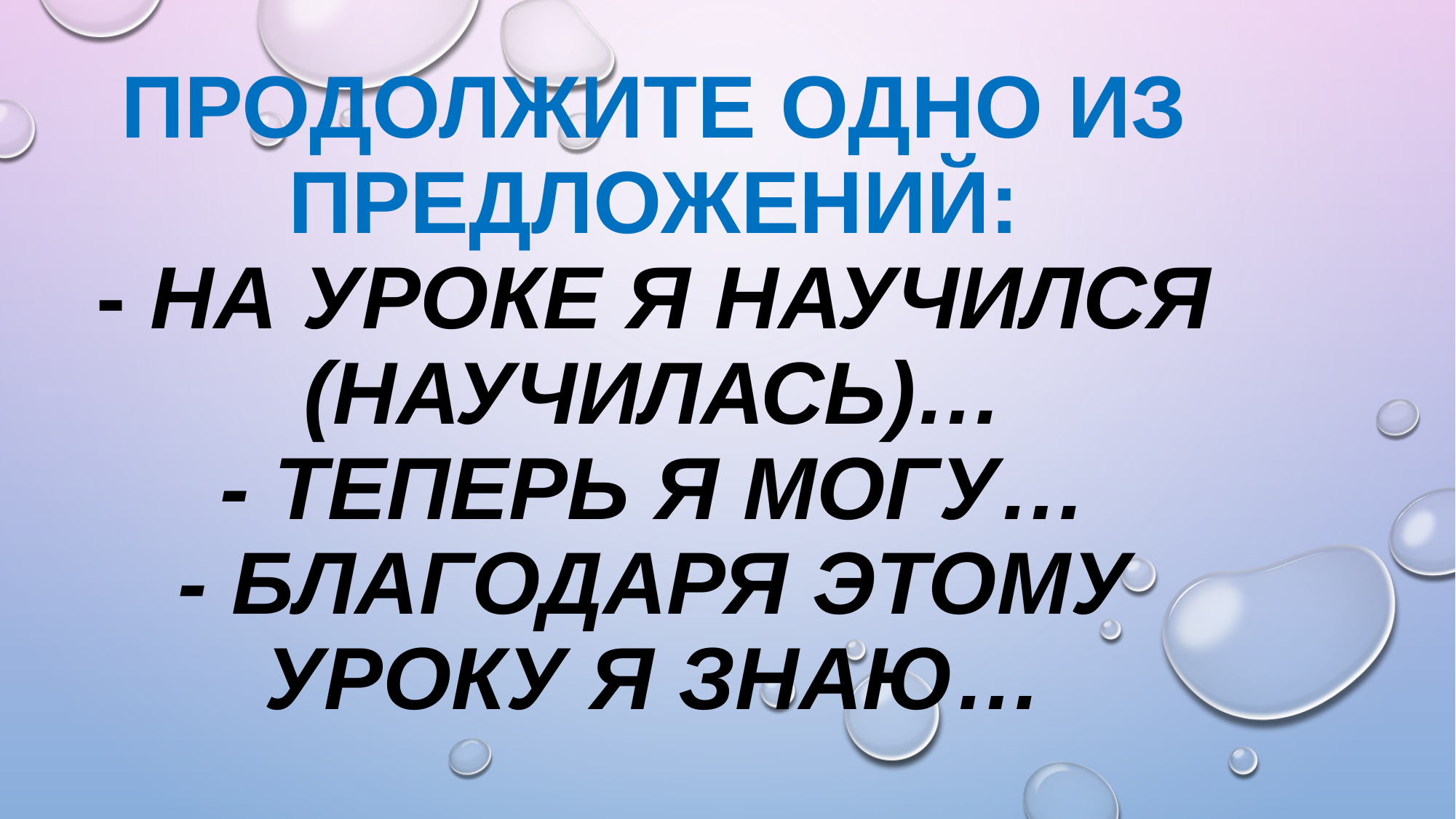

# Продолжите одно из предложений: - На уроке я научился (научилась)… - Теперь я могу… - благодаря этому уроку я знаю…